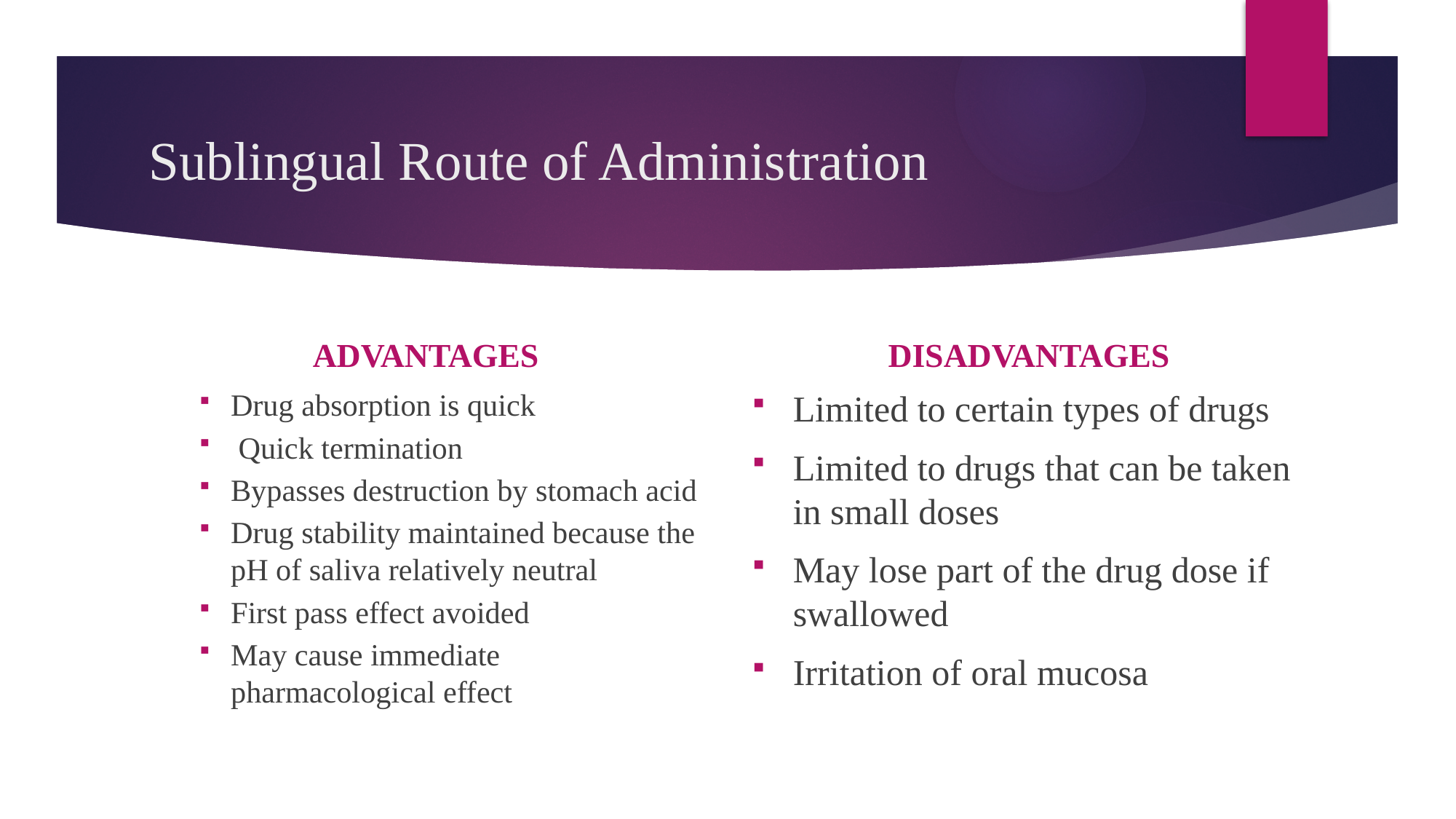

# Sublingual Route of Administration
ADVANTAGES
DISADVANTAGES
Drug absorption is quick
 Quick termination
Bypasses destruction by stomach acid
Drug stability maintained because the pH of saliva relatively neutral
First pass effect avoided
May cause immediate pharmacological effect

Limited to certain types of drugs
Limited to drugs that can be taken in small doses
May lose part of the drug dose if swallowed
Irritation of oral mucosa